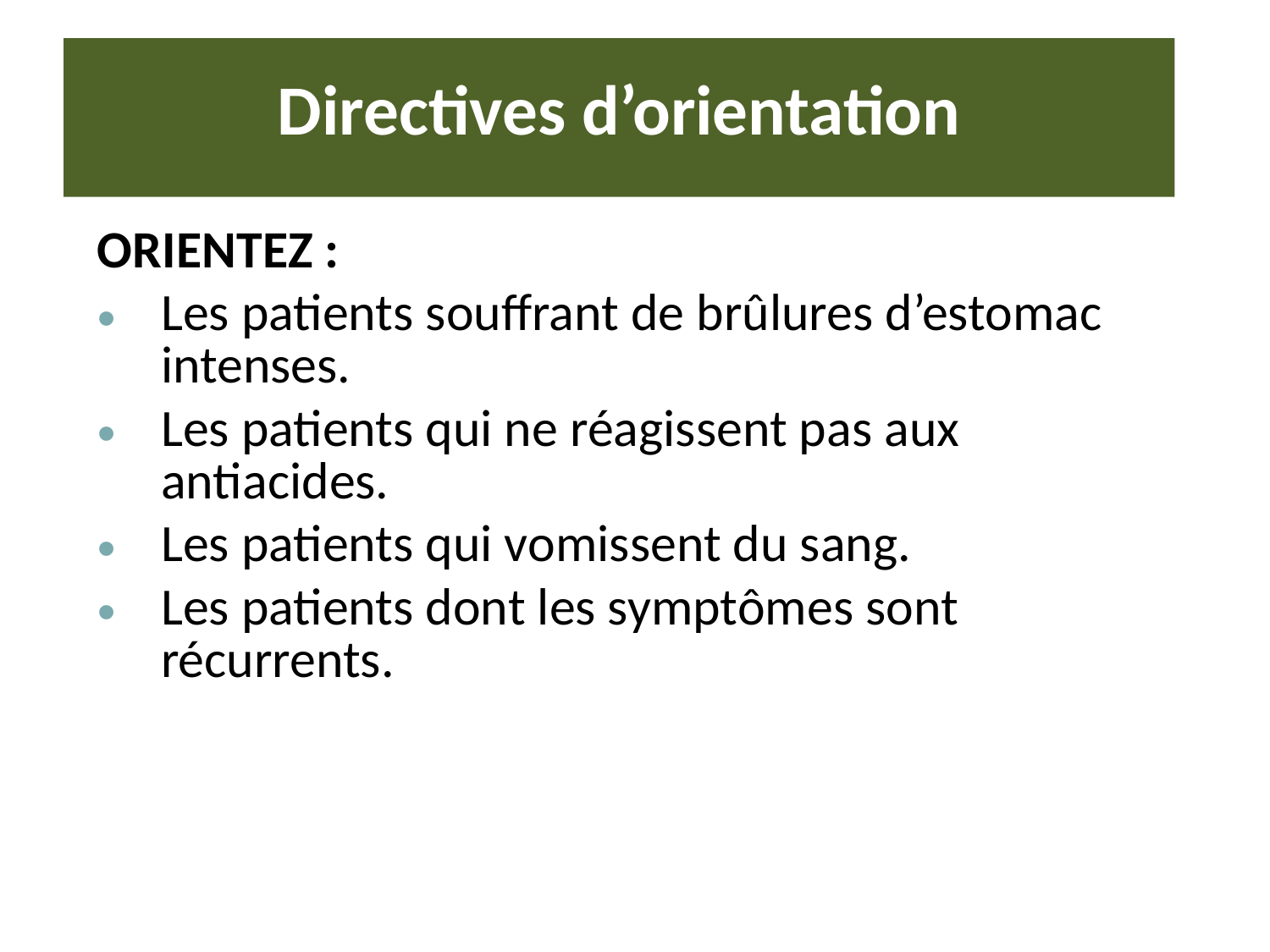

# Directives d’orientation
ORIENTEZ :
Les patients souffrant de brûlures d’estomac intenses.
Les patients qui ne réagissent pas aux antiacides.
Les patients qui vomissent du sang.
Les patients dont les symptômes sont récurrents.